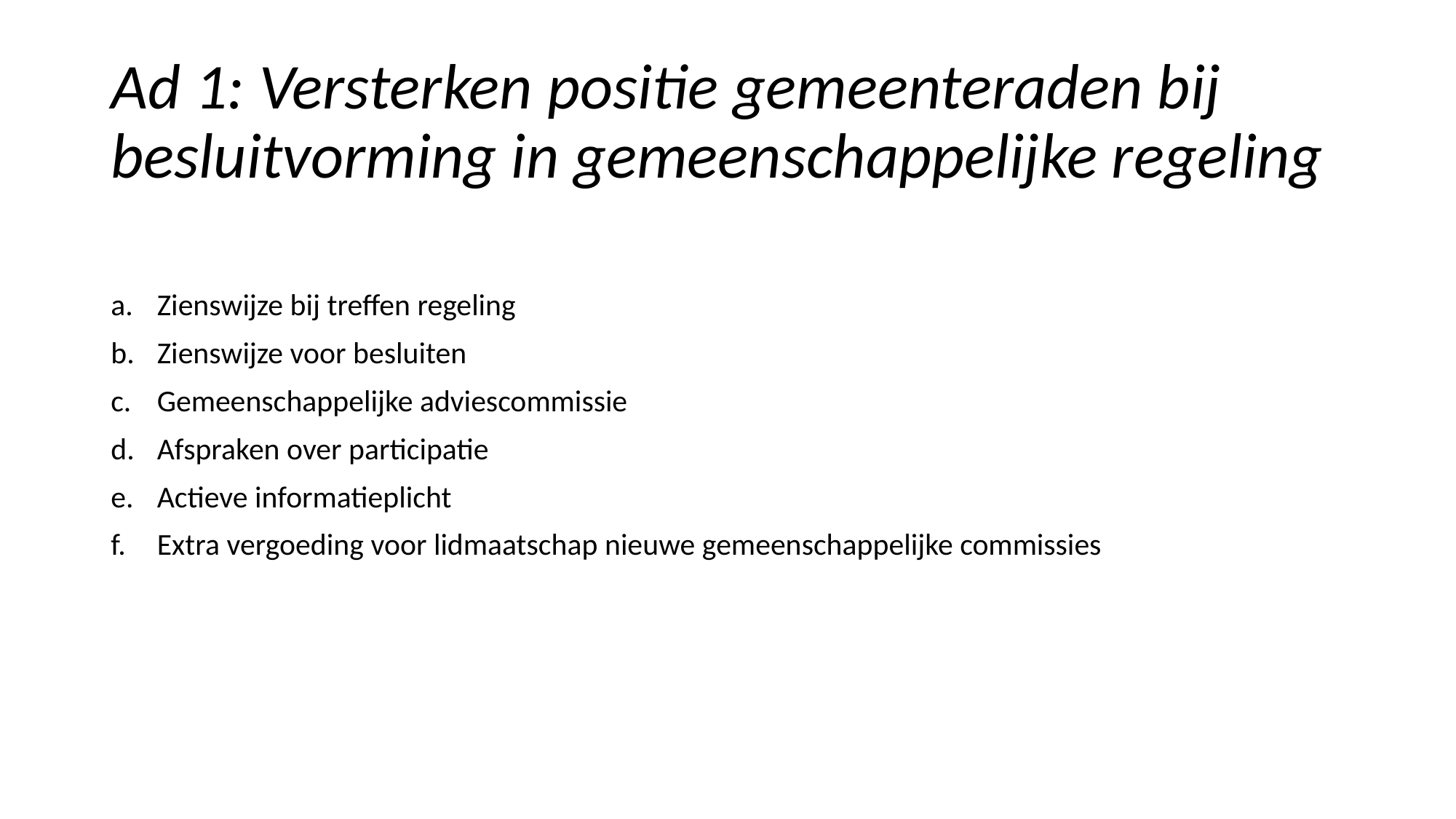

# Ad 1: Versterken positie gemeenteraden bij besluitvorming in gemeenschappelijke regeling

Zienswijze bij treffen regeling
Zienswijze voor besluiten
Gemeenschappelijke adviescommissie
Afspraken over participatie
Actieve informatieplicht
Extra vergoeding voor lidmaatschap nieuwe gemeenschappelijke commissies